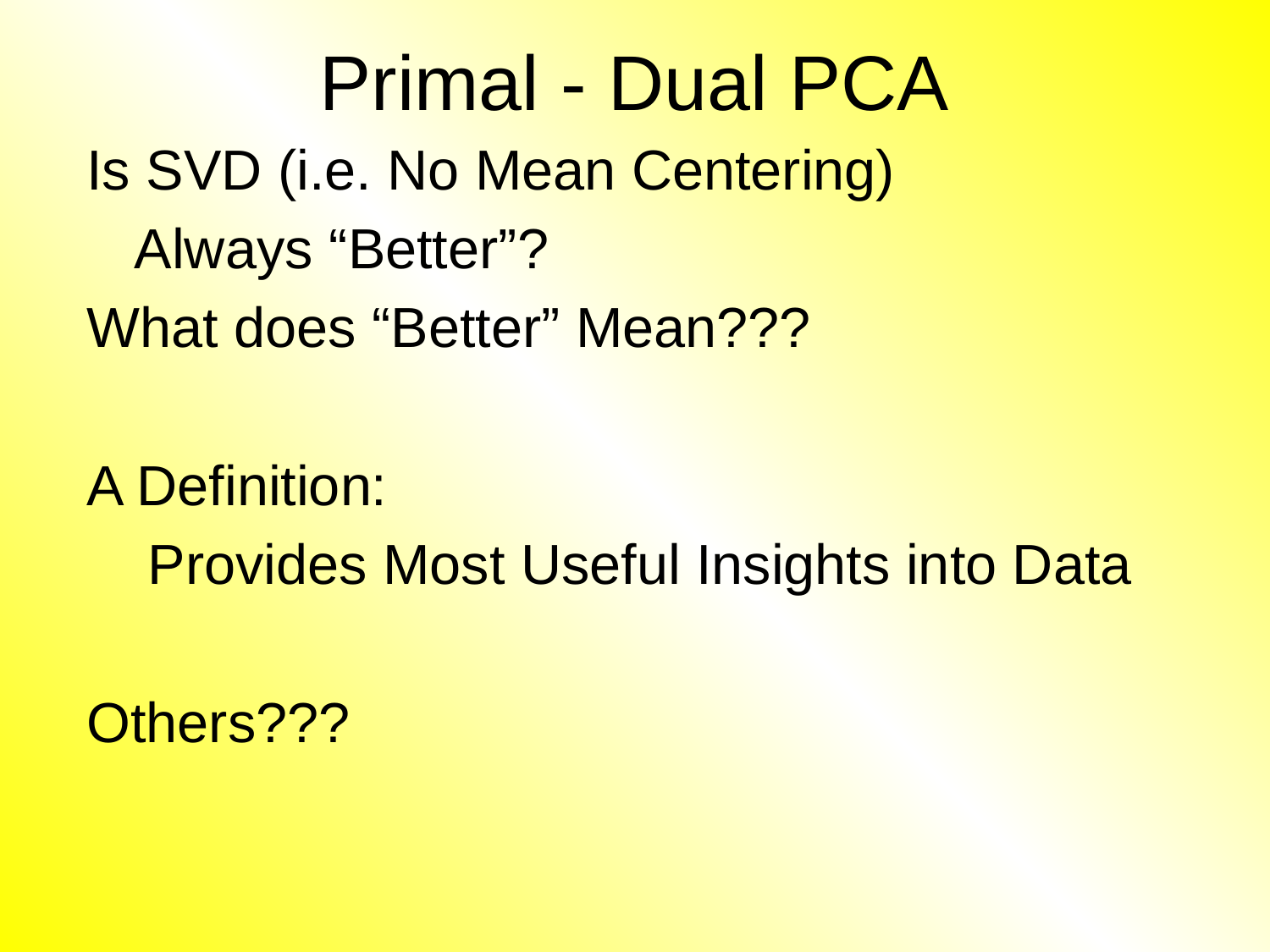

Primal - Dual PCA
Is SVD (i.e. No Mean Centering)
	Always “Better”?
What does “Better” Mean???

A Definition:
Provides Most Useful Insights into Data

Others???